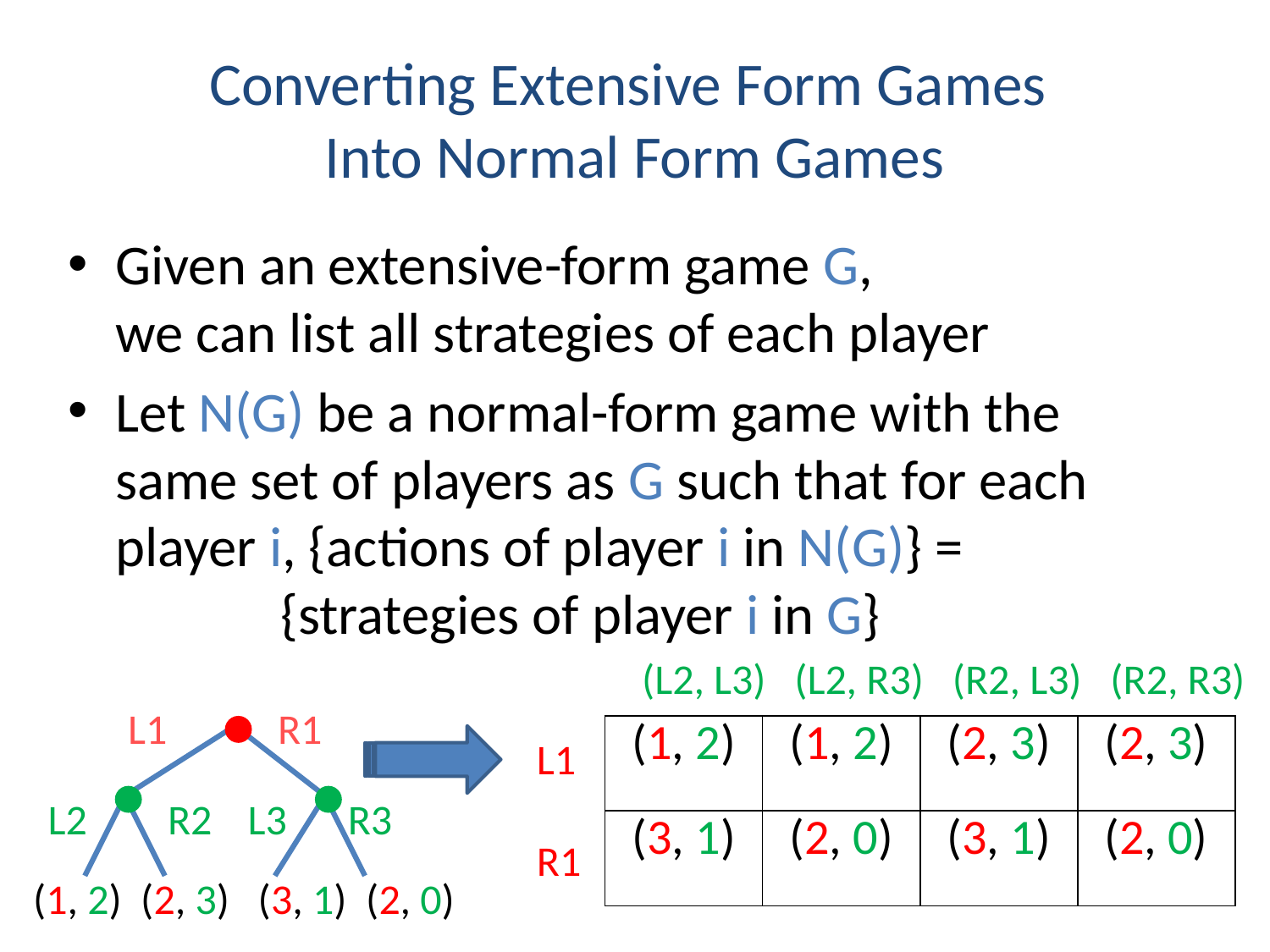

# Converting Extensive Form Games Into Normal Form Games
Given an extensive-form game G,
we can list all strategies of each player
Let N(G) be a normal-form game with the same set of players as G such that for each player i, {actions of player i in N(G)} =
             {strategies of player i in G}
  (L2, L3)   (L2, R3)   (R2, L3)   (R2, R3)
L1
R1

L2

R2
L3

R3
  (1, 2)  (2, 3)   (3, 1)  (2, 0)
| (1, 2) | (1, 2) | (2, 3) | (2, 3) |
| --- | --- | --- | --- |
| (3, 1) | (2, 0) | (3, 1) | (2, 0) |

  L1
  R1